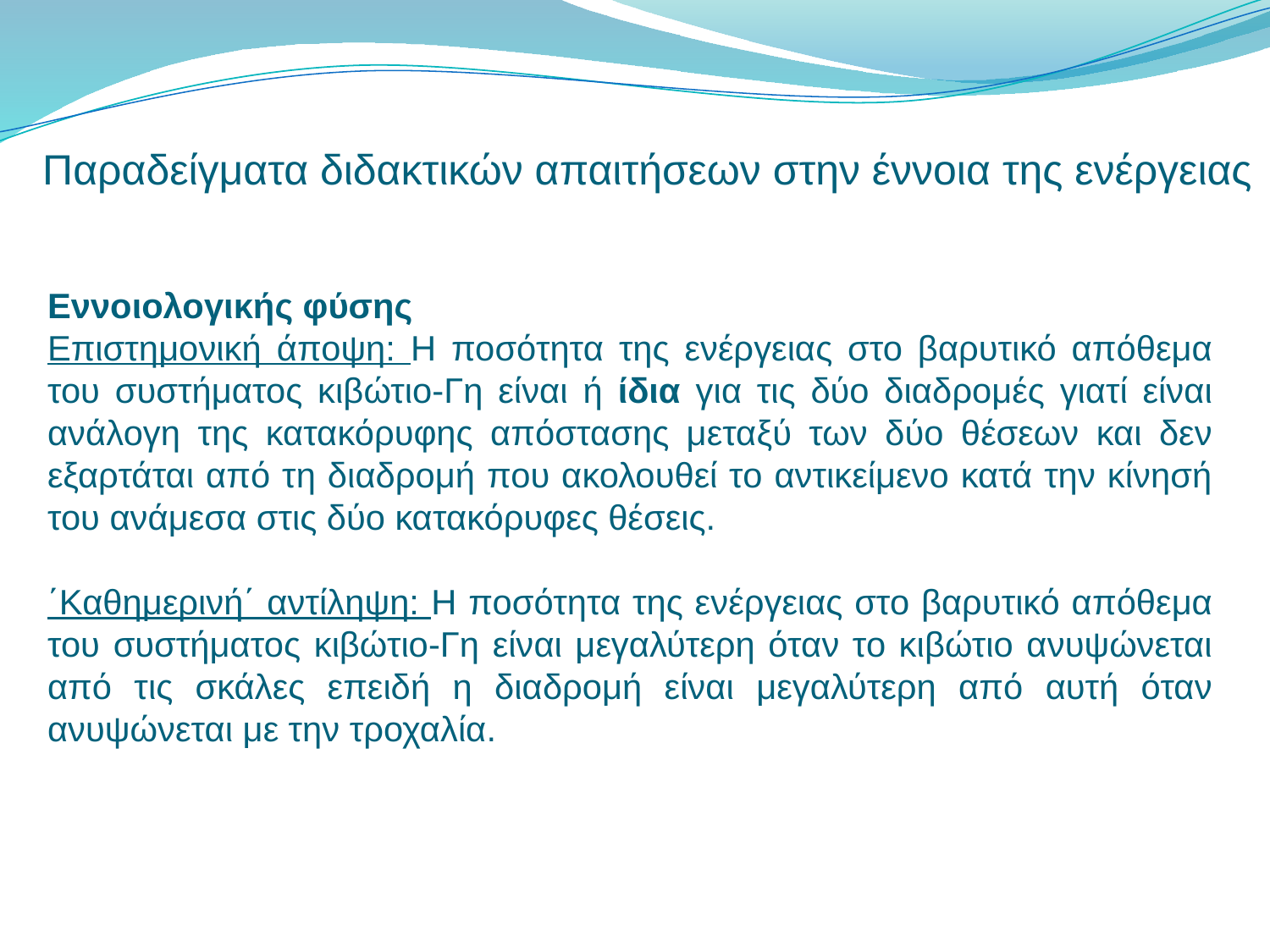

Παραδείγματα διδακτικών απαιτήσεων στην έννοια της ενέργειας
Εννοιολογικής φύσης
Επιστημονική άποψη: Η ποσότητα της ενέργειας στο βαρυτικό απόθεμα του συστήματος κιβώτιο-Γη είναι ή ίδια για τις δύο διαδρομές γιατί είναι ανάλογη της κατακόρυφης απόστασης μεταξύ των δύο θέσεων και δεν εξαρτάται από τη διαδρομή που ακολουθεί το αντικείμενο κατά την κίνησή του ανάμεσα στις δύο κατακόρυφες θέσεις.

΄Καθημερινή΄ αντίληψη: Η ποσότητα της ενέργειας στο βαρυτικό απόθεμα του συστήματος κιβώτιο-Γη είναι μεγαλύτερη όταν το κιβώτιο ανυψώνεται από τις σκάλες επειδή η διαδρομή είναι μεγαλύτερη από αυτή όταν ανυψώνεται με την τροχαλία.